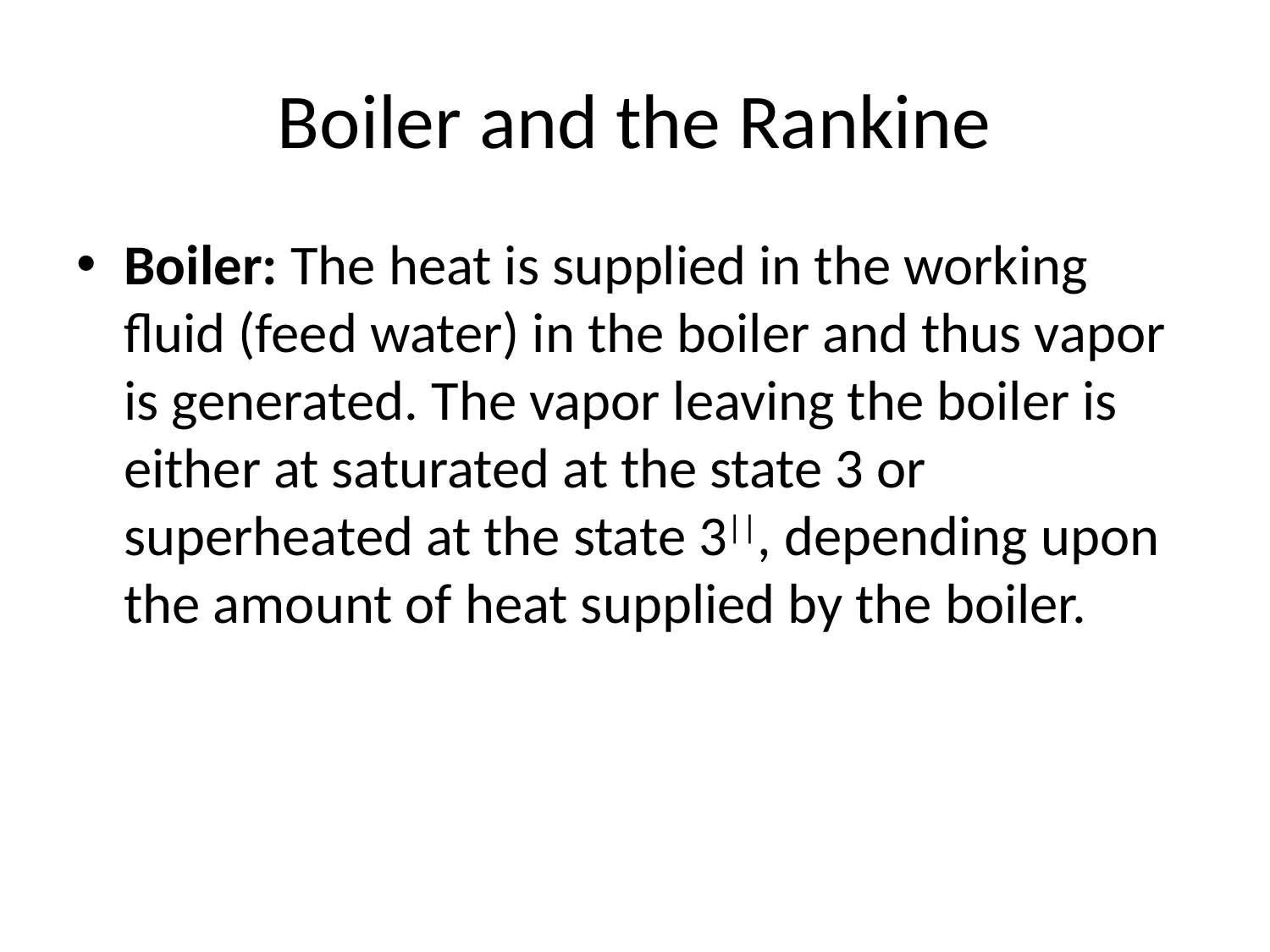

# Boiler and the Rankine
Boiler: The heat is supplied in the working fluid (feed water) in the boiler and thus vapor is generated. The vapor leaving the boiler is either at saturated at the state 3 or superheated at the state 3||, depending upon the amount of heat supplied by the boiler.